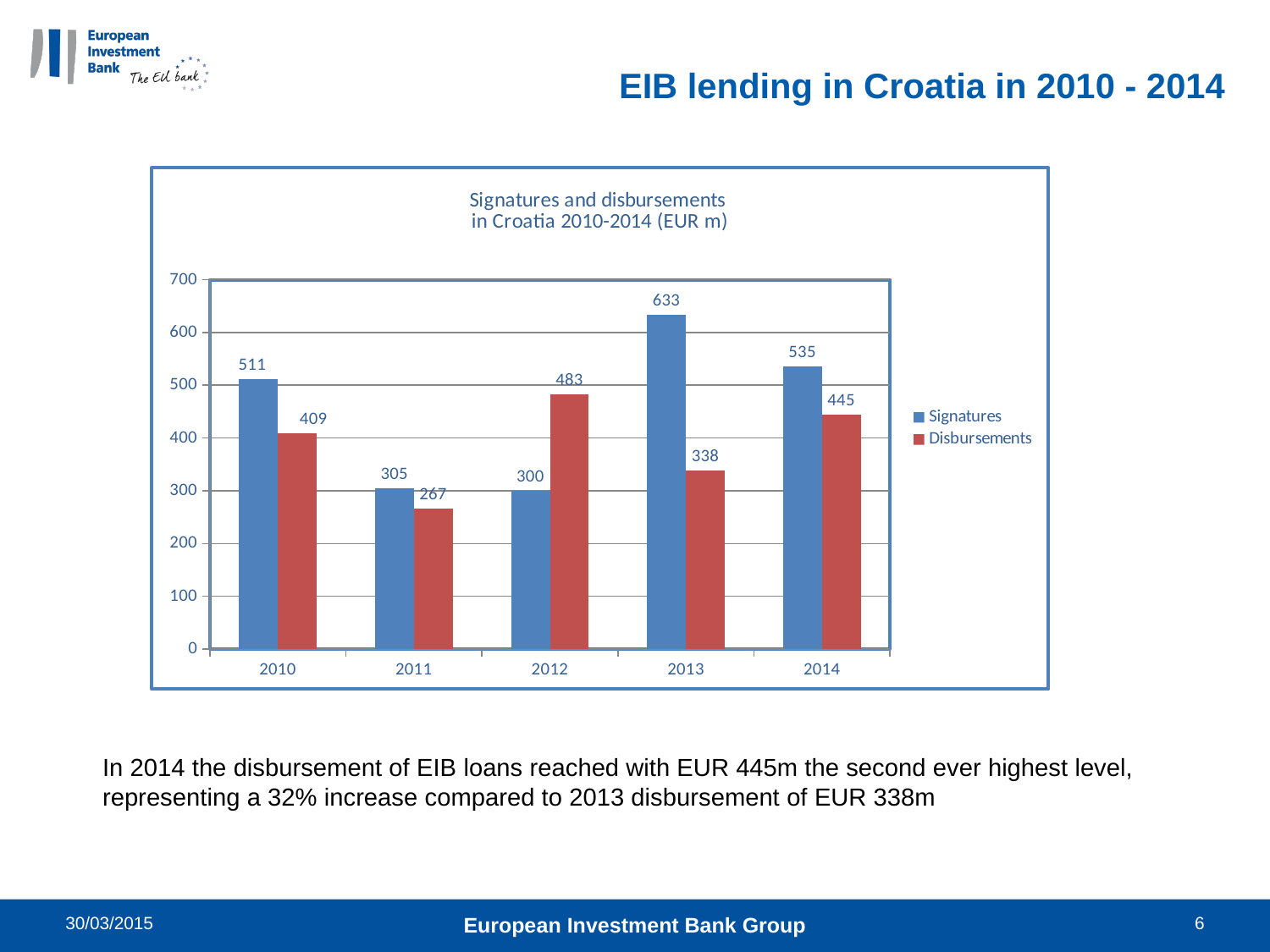

# EIB lending in Croatia in 2010 - 2014

### Chart: Signatures and disbursements in Croatia 2010-2014 (EUR m)

| Category | Signatures | Disbursements |
|---|---|---|
| 2010 | 511.0 | 409.0 |
| 2011 | 305.0 | 267.0 |
| 2012 | 300.0 | 483.0 |
| 2013 | 633.0 | 338.0 |
| 2014 | 535.0 | 445.0 |
In 2014 the disbursement of EIB loans reached with EUR 445m the second ever highest level, representing a 32% increase compared to 2013 disbursement of EUR 338m
30/03/2015
European Investment Bank Group
6